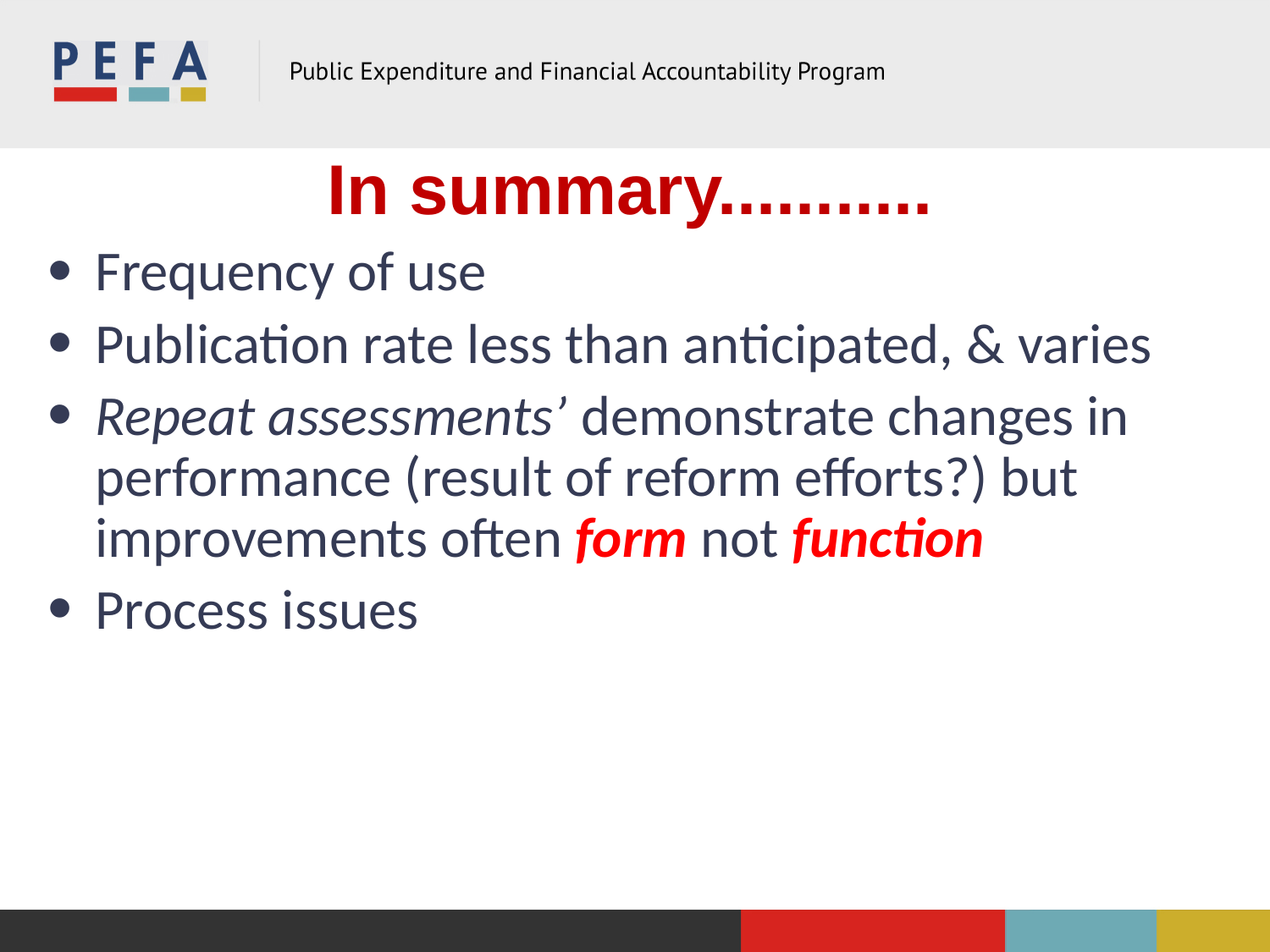

# In summary...........
Frequency of use
Publication rate less than anticipated, & varies
Repeat assessments’ demonstrate changes in performance (result of reform efforts?) but improvements often form not function
Process issues